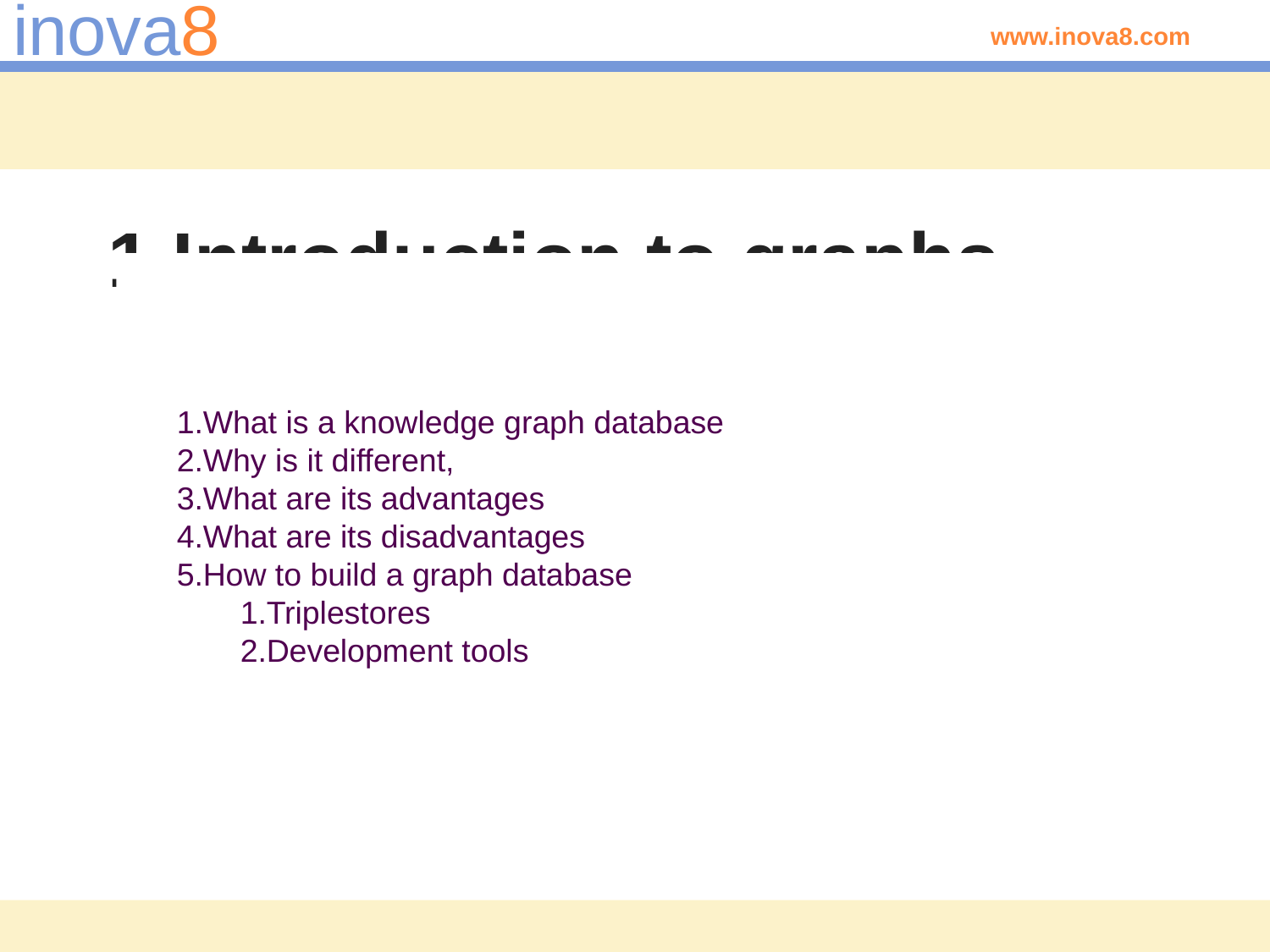

# Introduction to graphs

What is a knowledge graph database
Why is it different,
What are its advantages
What are its disadvantages
How to build a graph database
Triplestores
Development tools